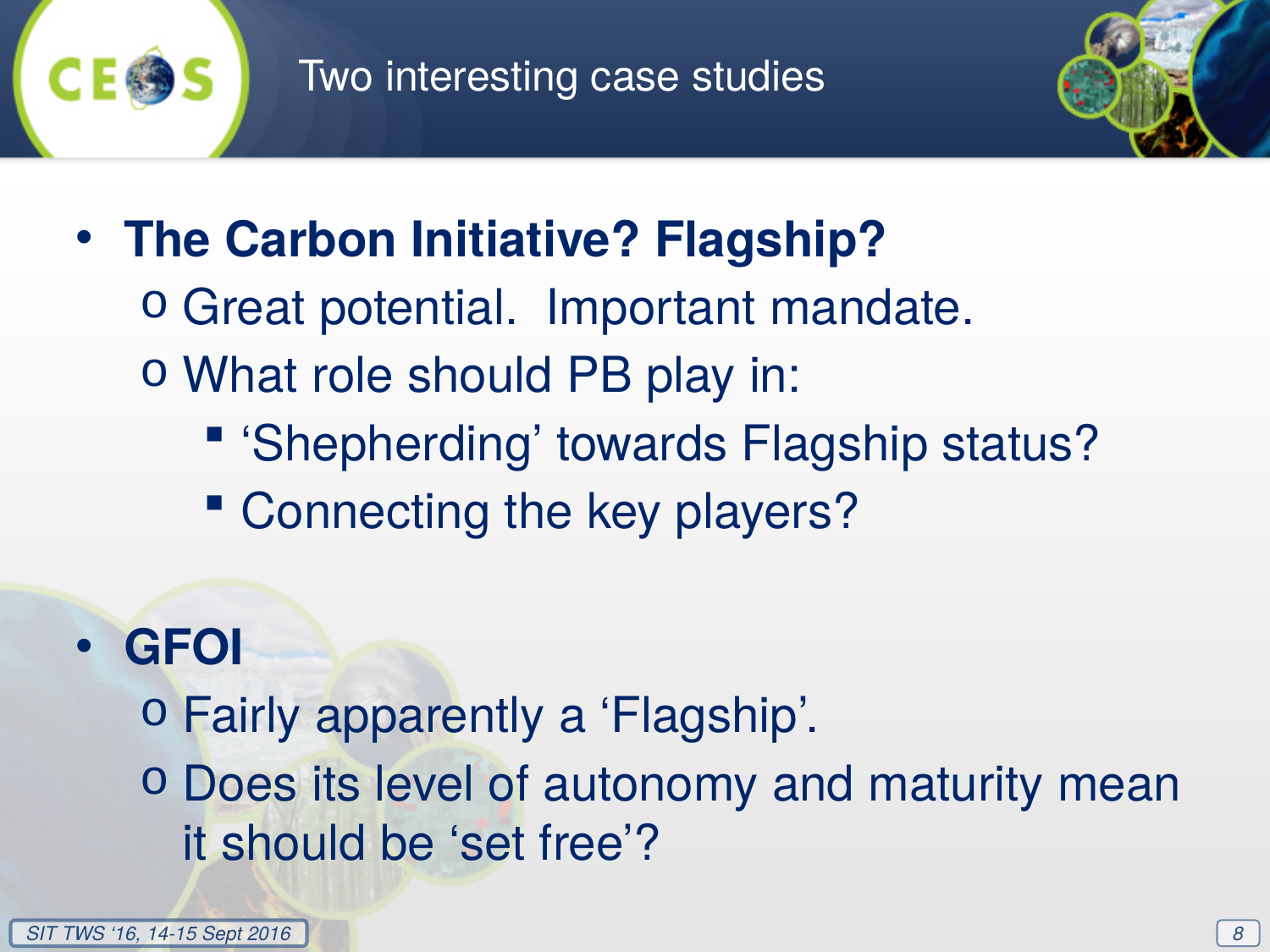

Two interesting case studies
The Carbon Initiative? Flagship?
Great potential.  Important mandate.
What role should PB play in:
‘Shepherding’ towards Flagship status?
Connecting the key players?

GFOI
Fairly apparently a ‘Flagship’.
Does its level of autonomy and maturity mean it should be ‘set free’?
8